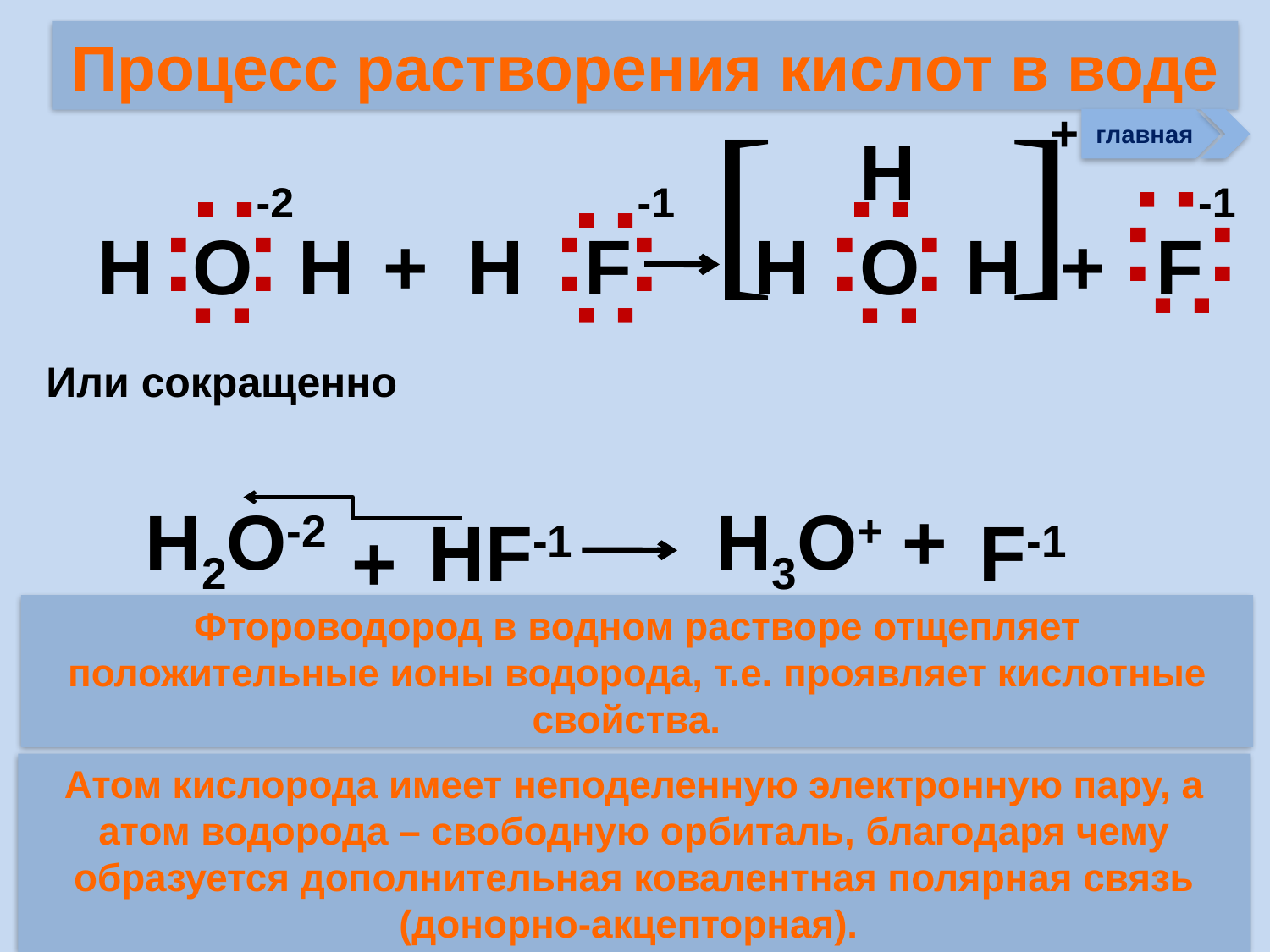

Процесс растворения кислот в воде
[
]
+
главная

Н
:
:
:
:
-2
-1
:
-1
:
:
:
:
:
:
:
Н
О
Н
+
Н
F
Н
O
Н
+
F
:
:
:
:
Или сокращенно
Н2О-2
Н3О+
+
НF-1
F-1
+
Фтороводород в водном растворе отщепляет положительные ионы водорода, т.е. проявляет кислотные свойства.
Атом кислорода имеет неподеленную электронную пару, а атом водорода – свободную орбиталь, благодаря чему образуется дополнительная ковалентная полярная связь (донорно-акцепторная).